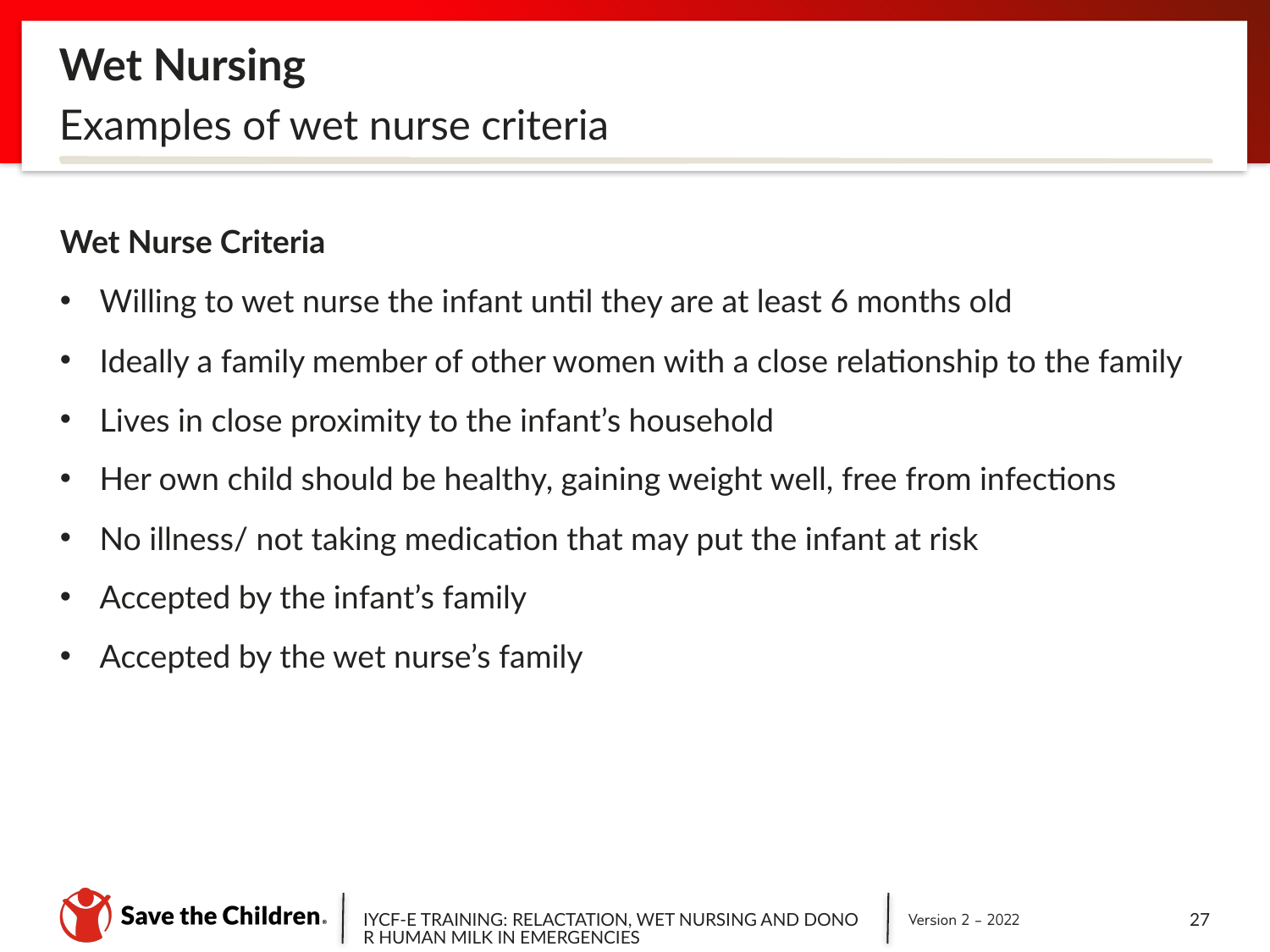

# Wet Nursing
Examples of wet nurse criteria
Wet Nurse Criteria
Willing to wet nurse the infant until they are at least 6 months old
Ideally a family member of other women with a close relationship to the family
Lives in close proximity to the infant’s household
Her own child should be healthy, gaining weight well, free from infections
No illness/ not taking medication that may put the infant at risk
Accepted by the infant’s family
Accepted by the wet nurse’s family
IYCF-E TRAINING: RELACTATION, WET NURSING AND DONOR HUMAN MILK IN EMERGENCIES
Version 2 – 2022
27